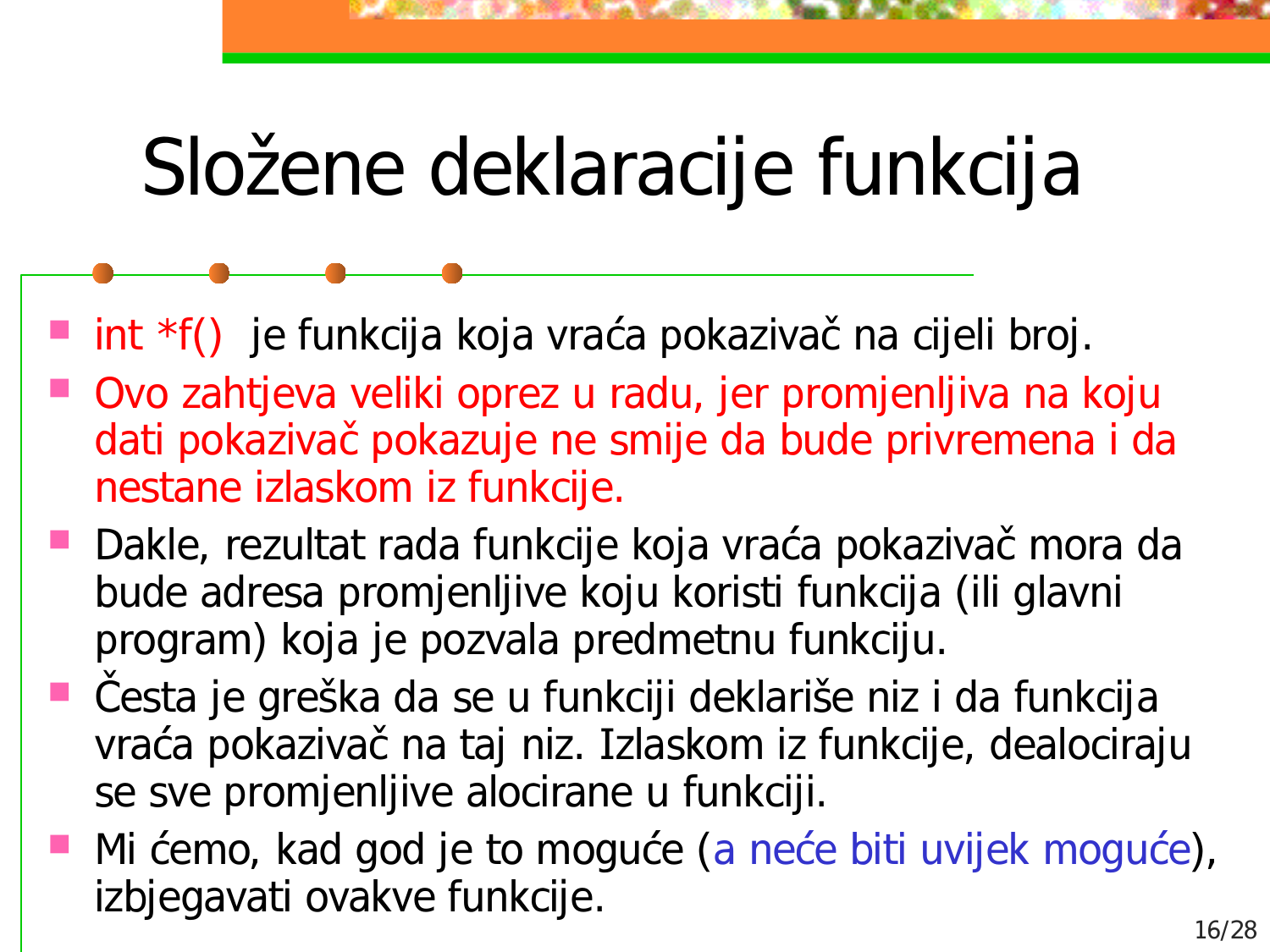

# Složene deklaracije funkcija
int *f()  je funkcija koja vraća pokazivač na cijeli broj.
Ovo zahtjeva veliki oprez u radu, jer promjenljiva na koju dati pokazivač pokazuje ne smije da bude privremena i da nestane izlaskom iz funkcije.
Dakle, rezultat rada funkcije koja vraća pokazivač mora da bude adresa promjenljive koju koristi funkcija (ili glavni program) koja je pozvala predmetnu funkciju.
Česta je greška da se u funkciji deklariše niz i da funkcija vraća pokazivač na taj niz. Izlaskom iz funkcije, dealociraju se sve promjenljive alocirane u funkciji.
Mi ćemo, kad god je to moguće (a neće biti uvijek moguće), izbjegavati ovakve funkcije.
16/28